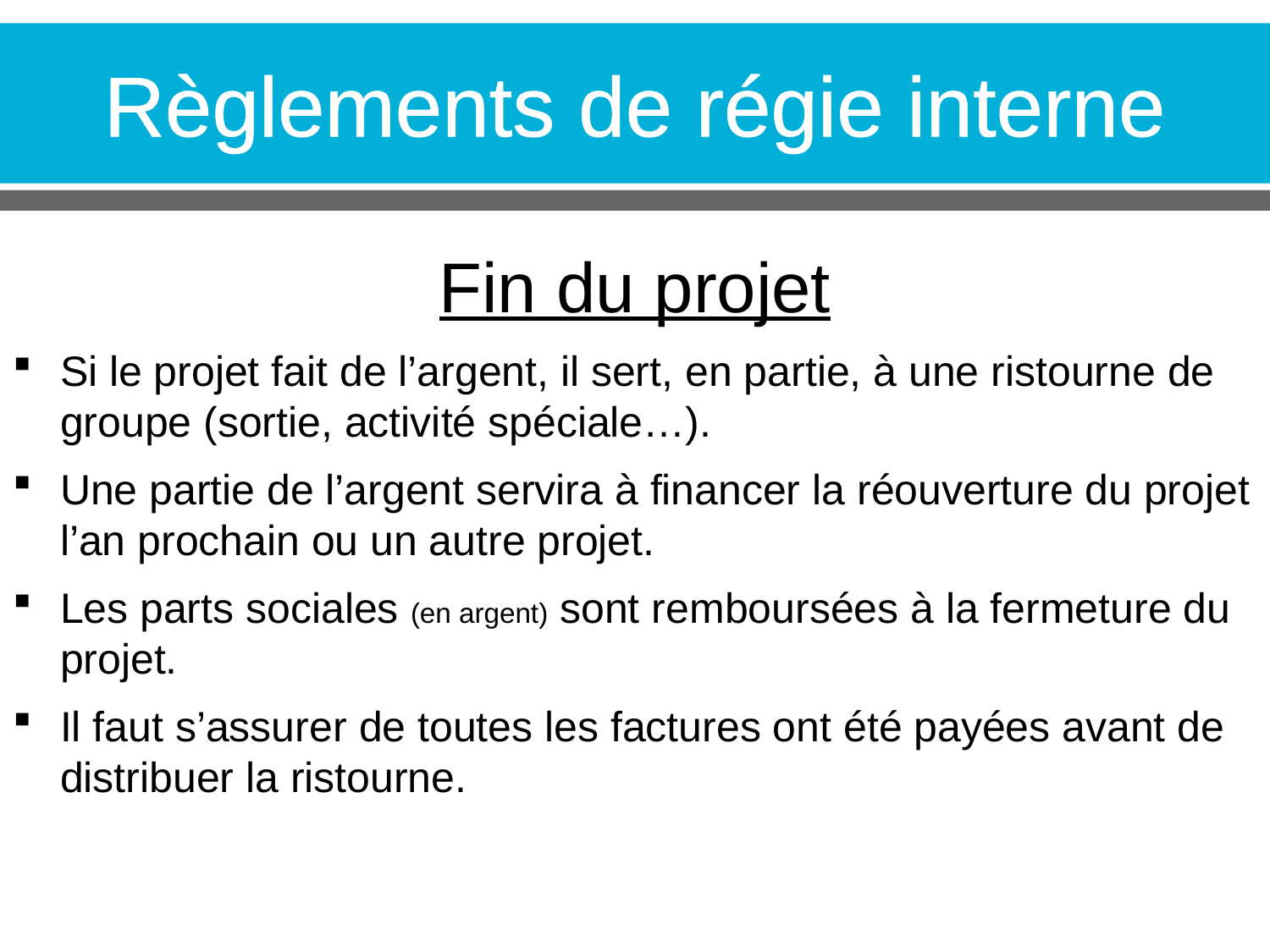

# Règlements de régie interne
Fin du projet

Si le projet fait de l’argent, il sert, en partie, à une ristourne de groupe (sortie, activité spéciale…).

Une partie de l’argent servira à financer la réouverture du projet l’an prochain ou un autre projet.

Les parts sociales (en argent) sont remboursées à la fermeture du projet.

Il faut s’assurer de toutes les factures ont été payées avant de distribuer la ristourne.